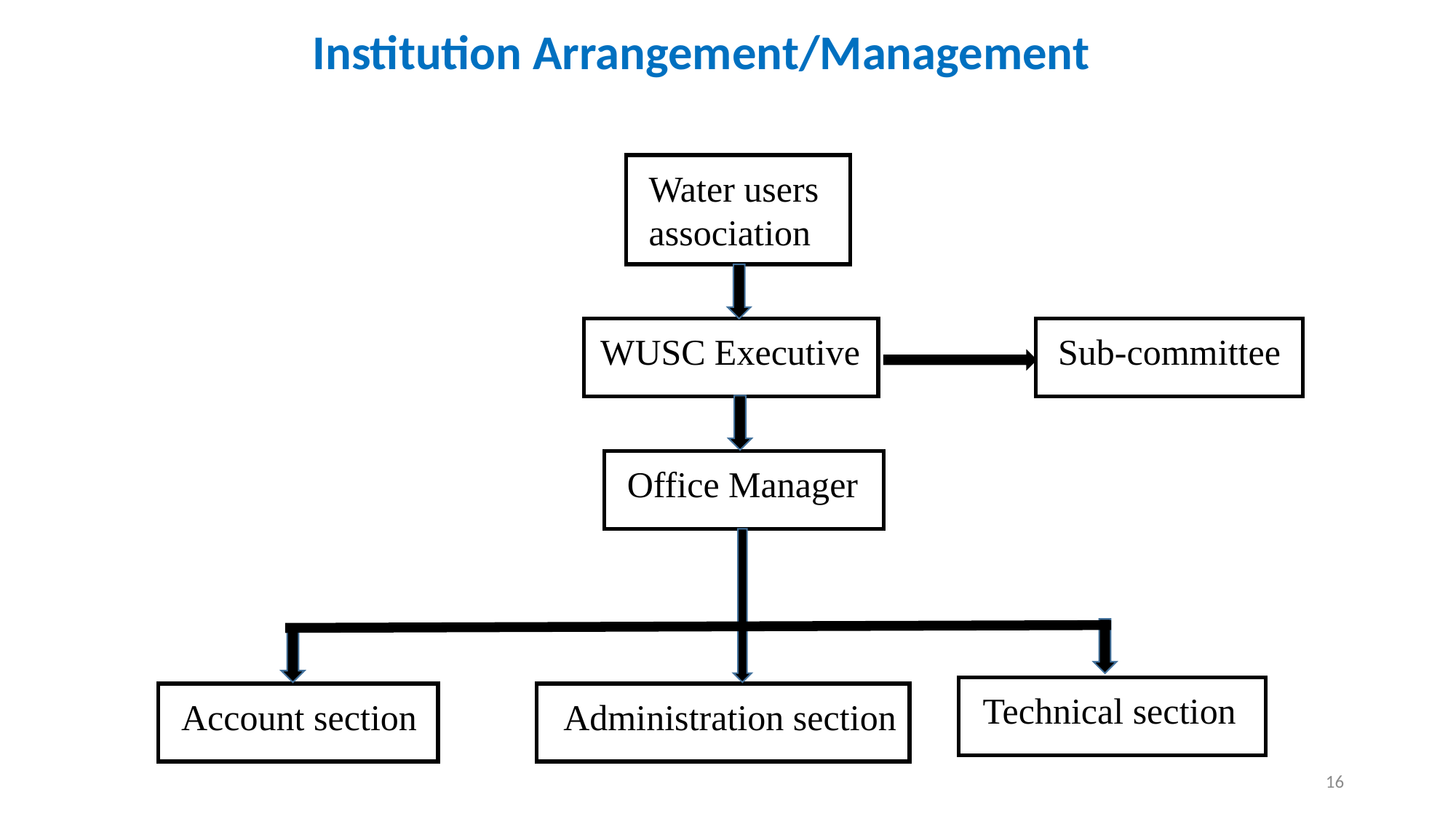

Institution Arrangement/Management

Water users association

WUSC Executive

Sub-committee

Office Manager

Technical section

Account section

Administration section
16